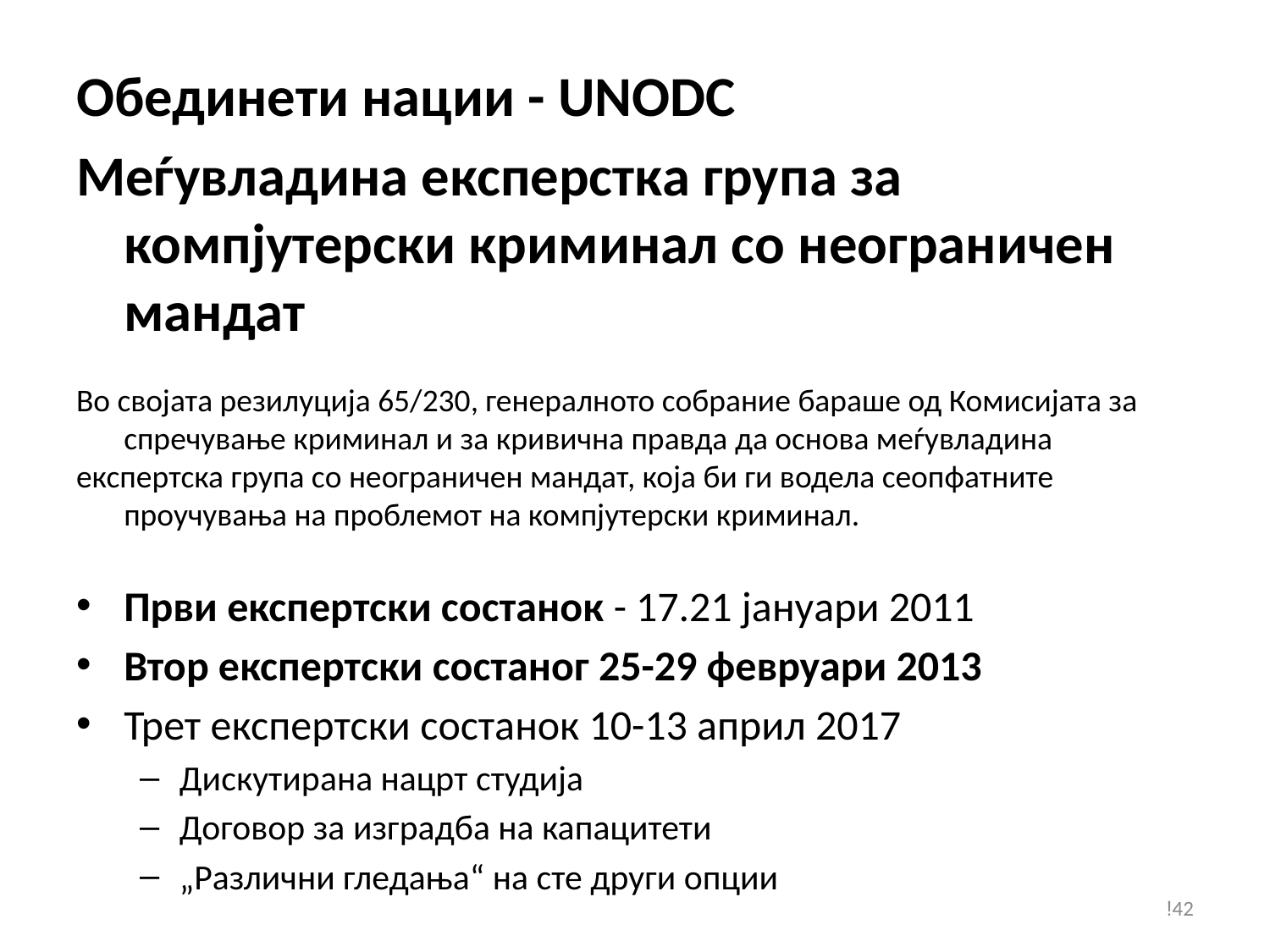

Обединети нации - UNODC
Меѓувладина експерстка група за компјутерски криминал со неограничен мандат

Во својата резилуција 65/230, генералното собрание бараше од Комисијата за спречување криминал и за кривична правда да основа меѓувладина
експертска група со неограничен мандат, која би ги водела сеопфатните проучувања на проблемот на компјутерски криминал.

Први експертски состанок - 17.21 јануари 2011
Втор експертски состаног 25-29 февруари 2013
Трет експертски состанок 10-13 април 2017
Дискутирана нацрт студија
Договор за изградба на капацитети
„Различни гледања“ на сте други опции

!42